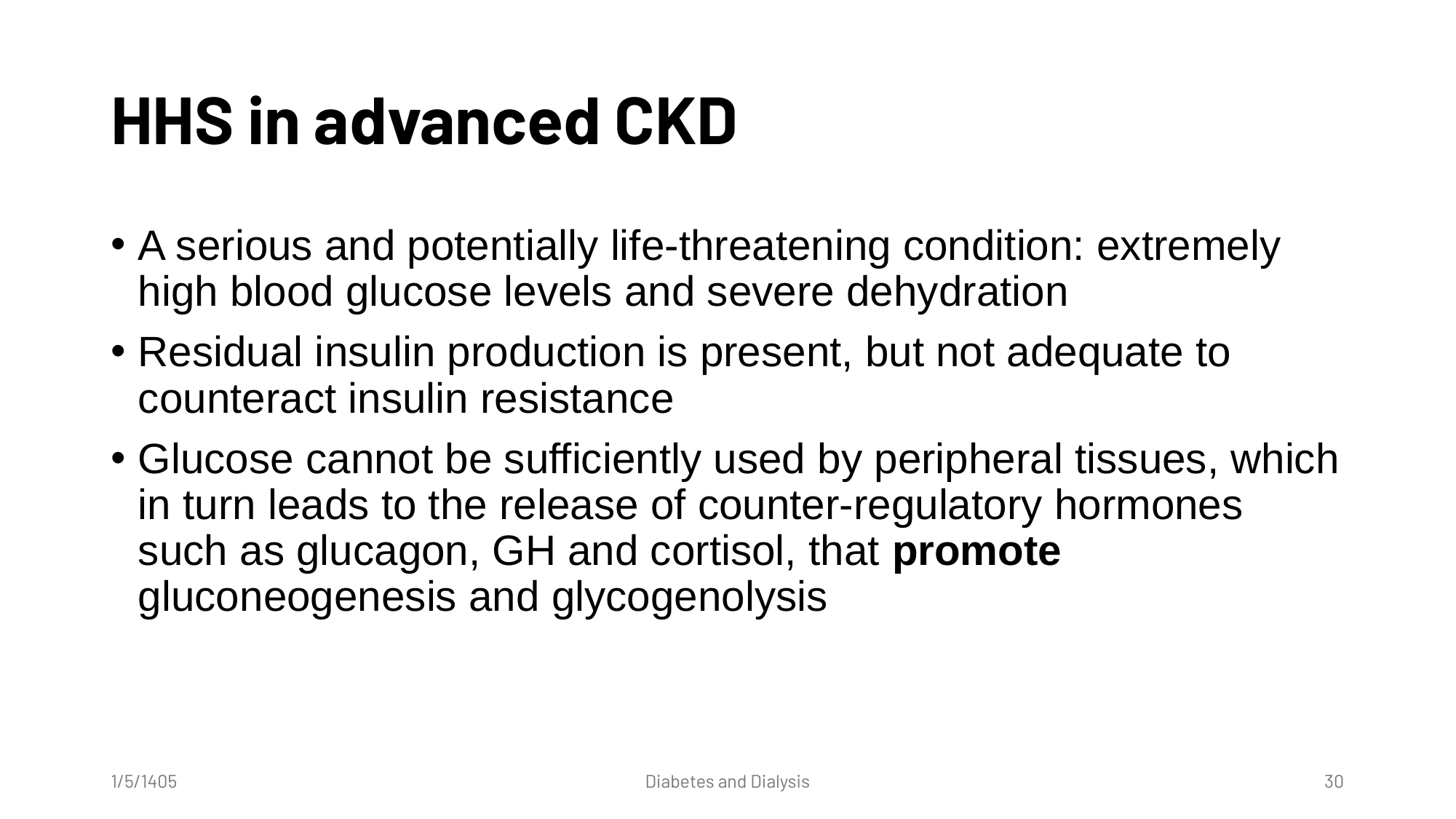

# HHS in advanced CKD
A serious and potentially life-threatening condition: extremely high blood glucose levels and severe dehydration
Residual insulin production is present, but not adequate to counteract insulin resistance
Glucose cannot be sufficiently used by peripheral tissues, which in turn leads to the release of counter-regulatory hormones such as glucagon, GH and cortisol, that promote gluconeogenesis and glycogenolysis

1/5/1405
Diabetes and Dialysis
30